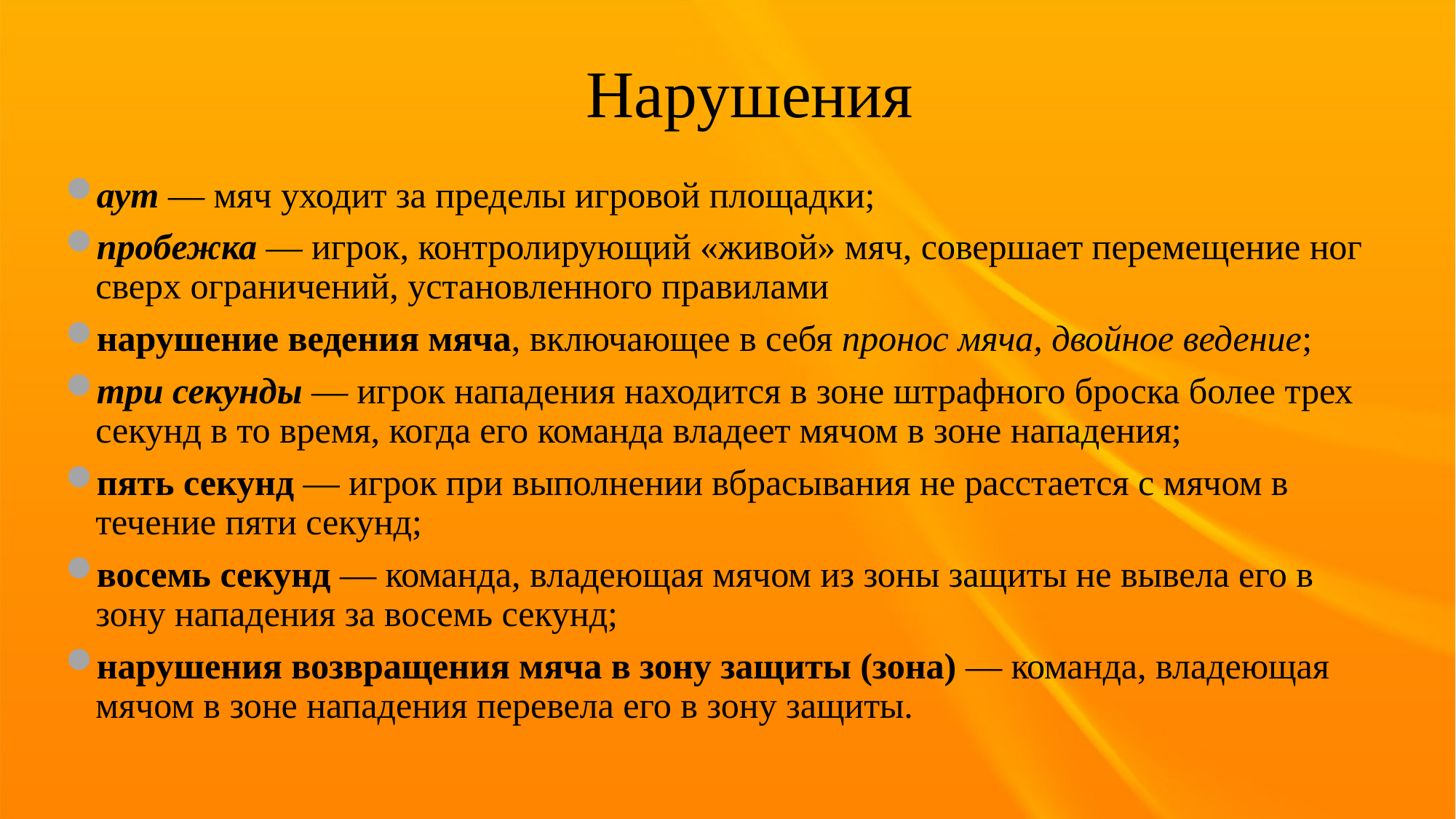

Нарушения
аут — мяч уходит за пределы игровой площадки;
пробежка — игрок, контролирующий «живой» мяч, совершает перемещение ног сверх ограничений, установленного правилами
нарушение ведения мяча, включающее в себя пронос мяча, двойное ведение;
три секунды — игрок нападения находится в зоне штрафного броска более трех секунд в то время, когда его команда владеет мячом в зоне нападения;
пять секунд — игрок при выполнении вбрасывания не расстается с мячом в течение пяти секунд;
восемь секунд — команда, владеющая мячом из зоны защиты не вывела его в зону нападения за восемь секунд;
нарушения возвращения мяча в зону защиты (зона) — команда, владеющая мячом в зоне нападения перевела его в зону защиты.